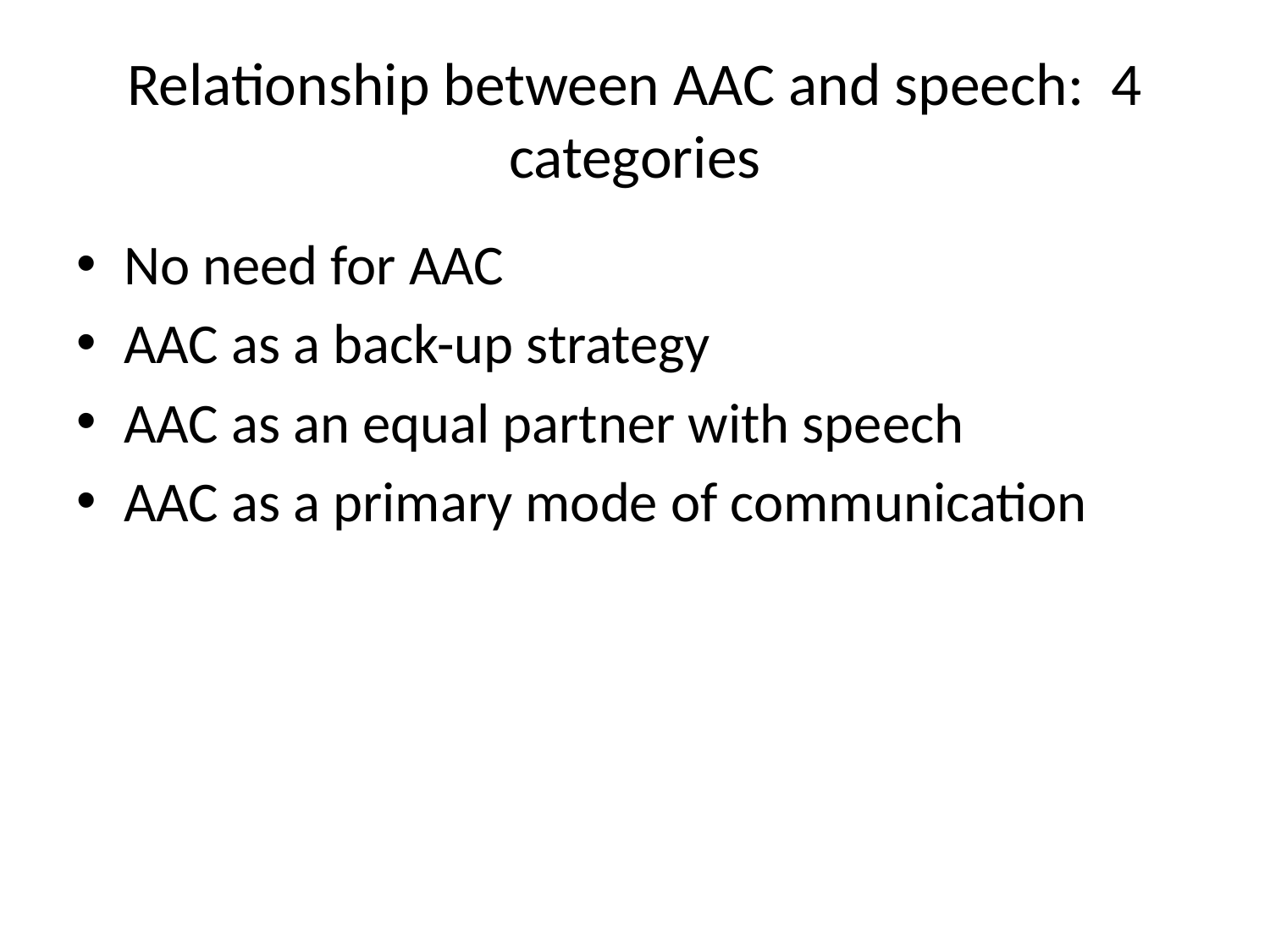

# Relationship between AAC and speech:  4 categories
No need for AAC
AAC as a back-up strategy
AAC as an equal partner with speech
AAC as a primary mode of communication